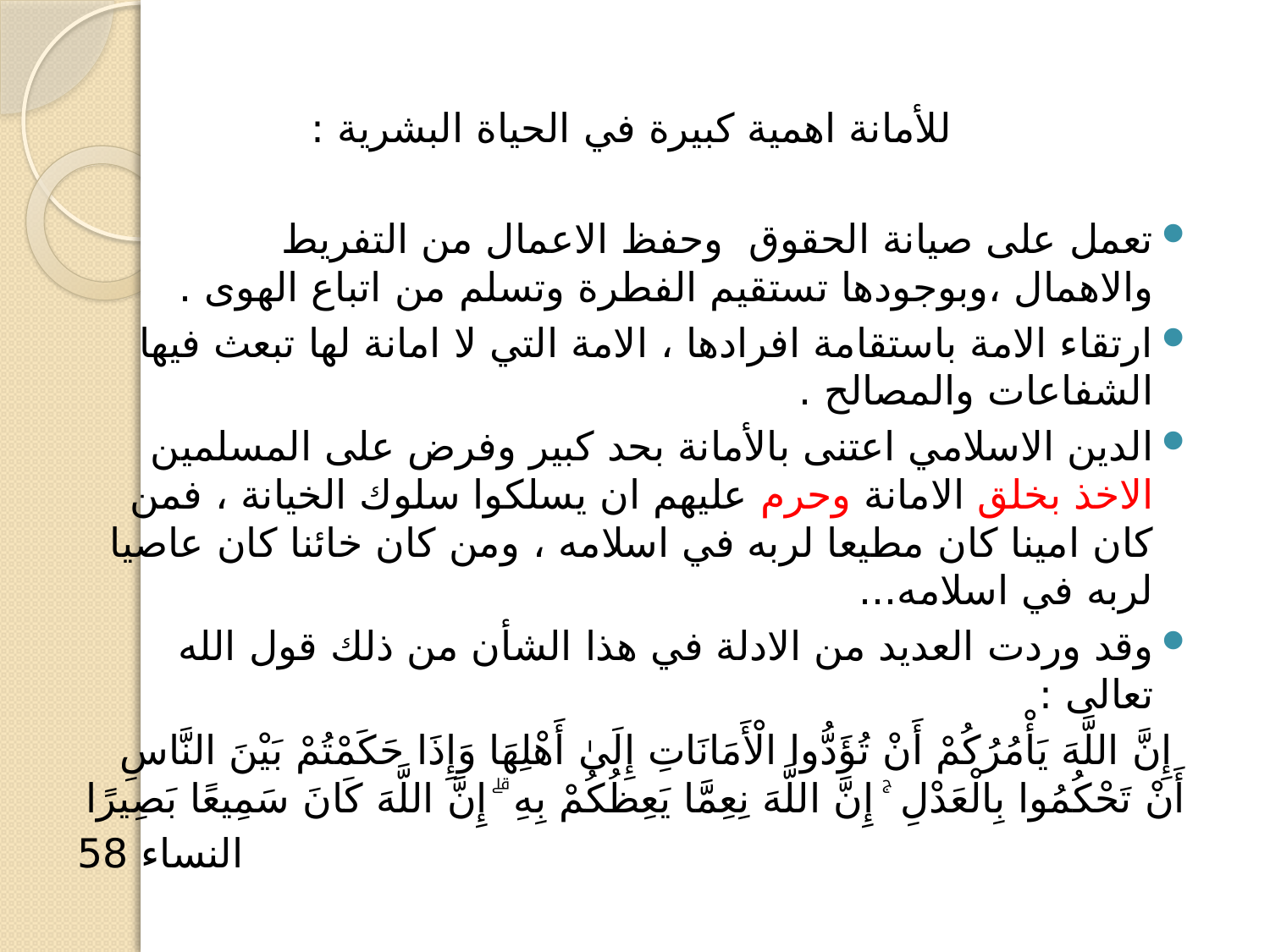

للأمانة اهمية كبيرة في الحياة البشرية :

تعمل على صيانة الحقوق  وحفظ الاعمال من التفريط والاهمال ،وبوجودها تستقيم الفطرة وتسلم من اتباع الهوى .
ارتقاء الامة باستقامة افرادها ، الامة التي لا امانة لها تبعث فيها الشفاعات والمصالح .
الدين الاسلامي اعتنى بالأمانة بحد كبير وفرض على المسلمين الاخذ بخلق الامانة وحرم عليهم ان يسلكوا سلوك الخيانة ، فمن كان امينا كان مطيعا لربه في اسلامه ، ومن كان خائنا كان عاصيا لربه في اسلامه...
وقد وردت العديد من الادلة في هذا الشأن من ذلك قول الله تعالى :
 إِنَّ اللَّهَ يَأْمُرُكُمْ أَنْ تُؤَدُّوا الْأَمَانَاتِ إِلَىٰ أَهْلِهَا وَإِذَا حَكَمْتُمْ بَيْنَ النَّاسِ أَنْ تَحْكُمُوا بِالْعَدْلِ ۚ إِنَّ اللَّهَ نِعِمَّا يَعِظُكُمْ بِهِ ۗ إِنَّ اللَّهَ كَانَ سَمِيعًا بَصِيرًا
النساء 58